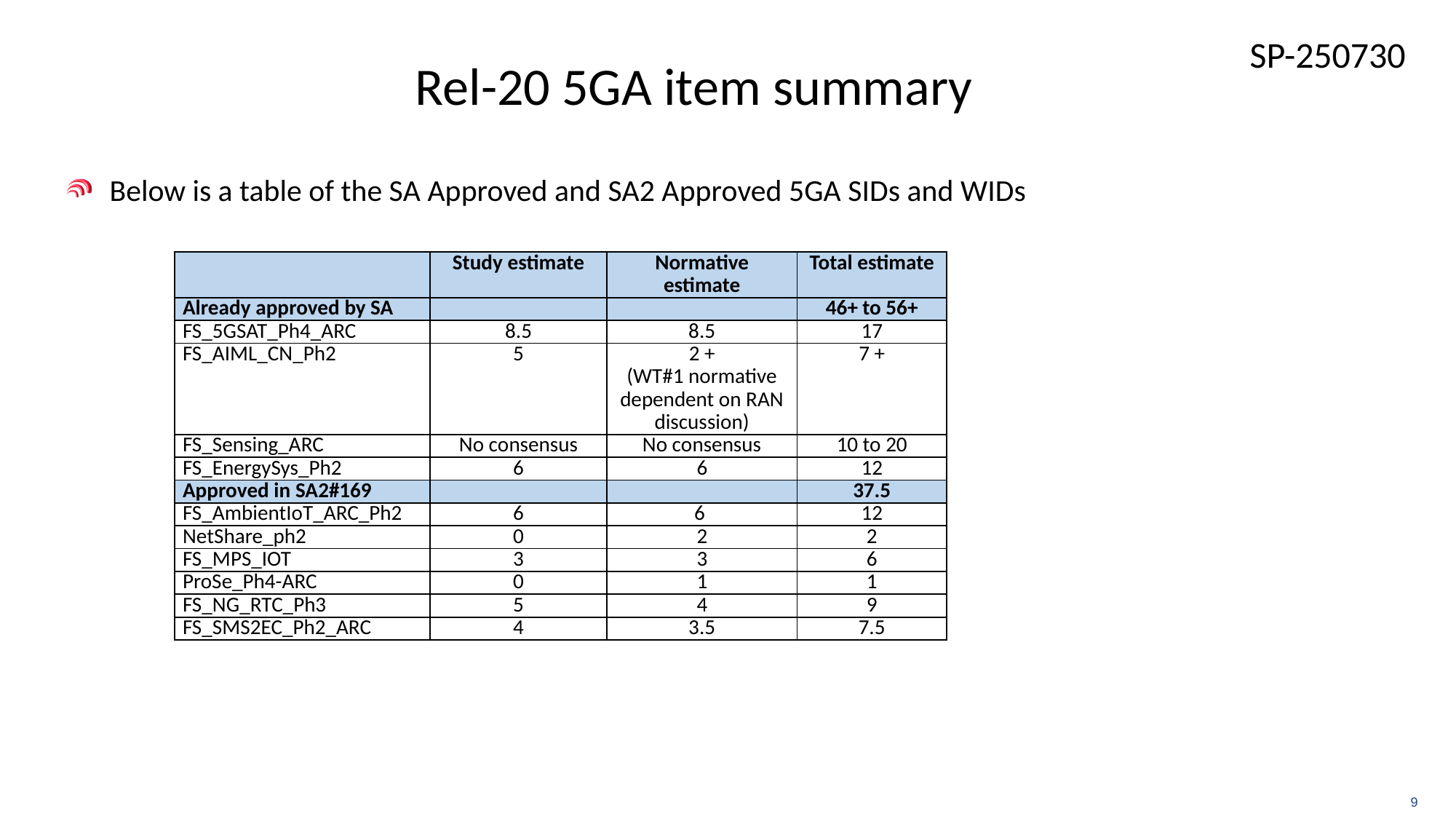

# Rel-20 5GA item summary
Below is a table of the SA Approved and SA2 Approved 5GA SIDs and WIDs

|  | Study estimate | Normative estimate | Total estimate |
| --- | --- | --- | --- |
| Already approved by SA |  |  | 46+ to 56+ |
| FS\_5GSAT\_Ph4\_ARC | 8.5 | 8.5 | 17 |
| FS\_AIML\_CN\_Ph2 | 5 | 2 + (WT#1 normative dependent on RAN discussion) | 7 + |
| FS\_Sensing\_ARC | No consensus | No consensus | 10 to 20 |
| FS\_EnergySys\_Ph2 | 6 | 6 | 12 |
| Approved in SA2#169 |  |  | 37.5 |
| FS\_AmbientIoT\_ARC\_Ph2 | 6 | 6 | 12 |
| NetShare\_ph2 | 0 | 2 | 2 |
| FS\_MPS\_IOT | 3 | 3 | 6 |
| ProSe\_Ph4-ARC | 0 | 1 | 1 |
| FS\_NG\_RTC\_Ph3 | 5 | 4 | 9 |
| FS\_SMS2EC\_Ph2\_ARC | 4 | 3.5 | 7.5 |